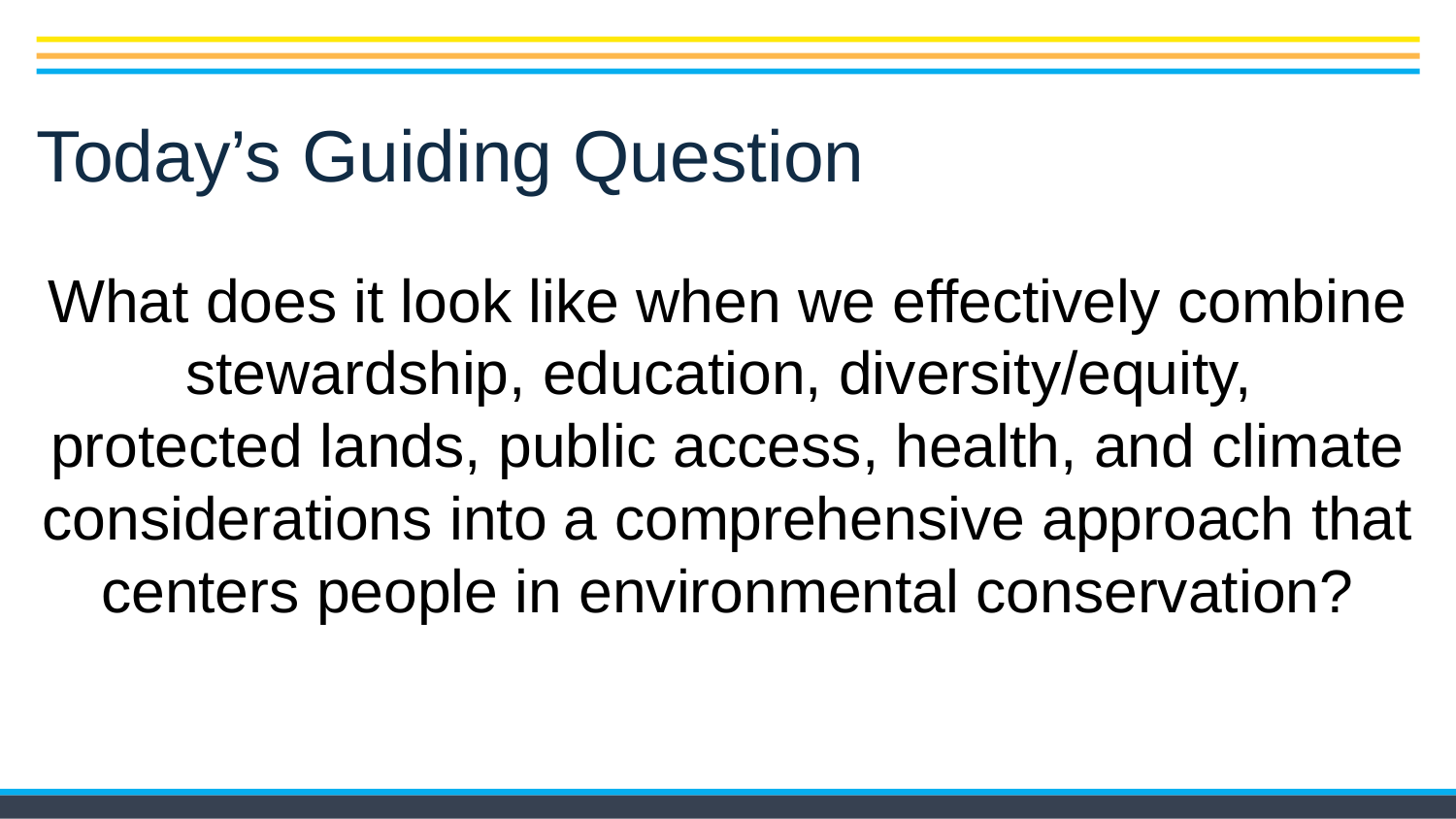

# Today’s Guiding Question
What does it look like when we effectively combine stewardship, education, diversity/equity,
protected lands, public access, health, and climate considerations into a comprehensive approach that centers people in environmental conservation?